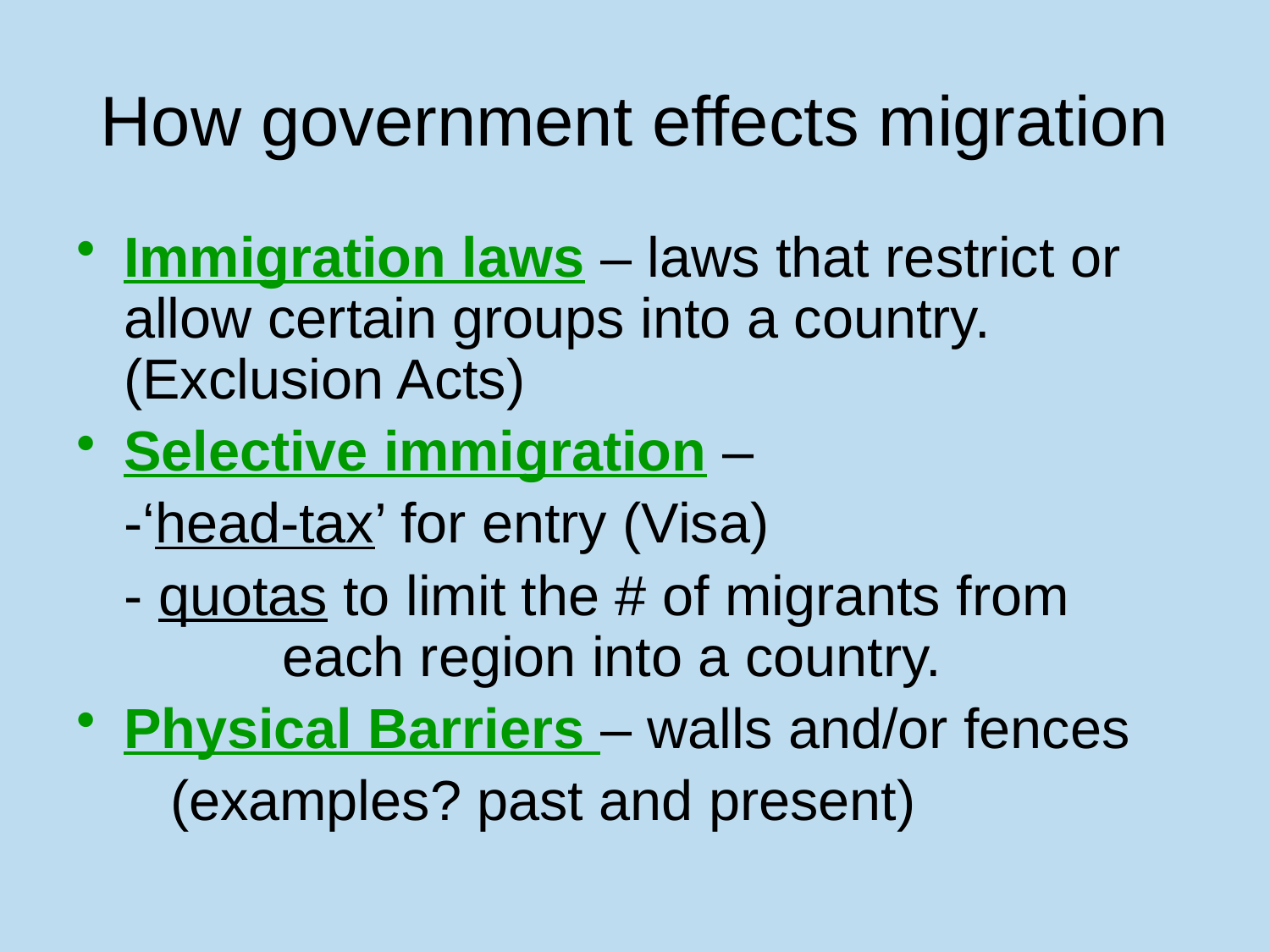

# How government effects migration
Immigration laws – laws that restrict or allow certain groups into a country. (Exclusion Acts)
Selective immigration –
	-‘head-tax’ for entry (Visa)
	- quotas to limit the # of migrants from     	  each region into a country.
Physical Barriers – walls and/or fences
      (examples? past and present)